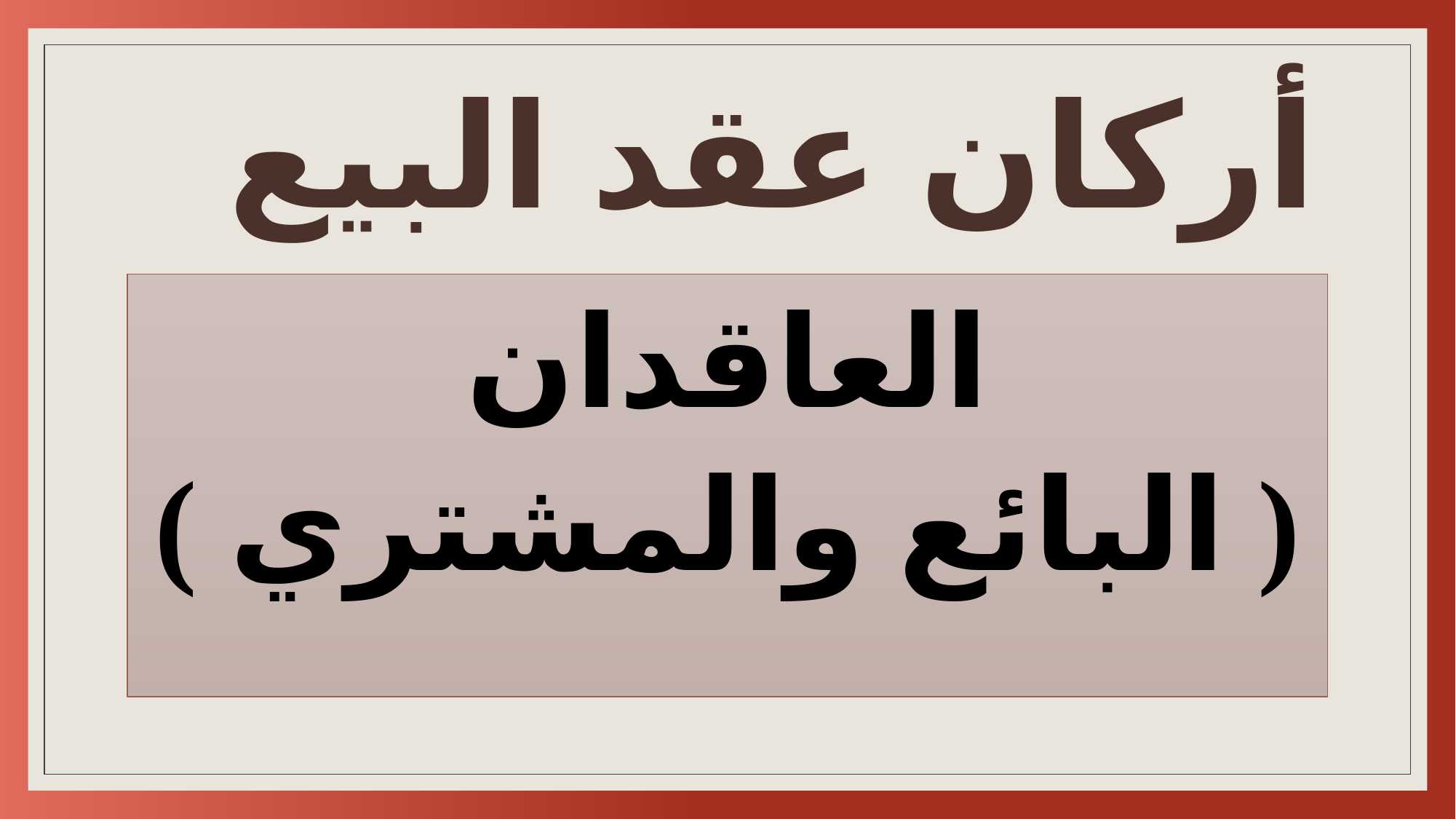

# أركان عقد البيع
العاقدان
( البائع والمشتري )